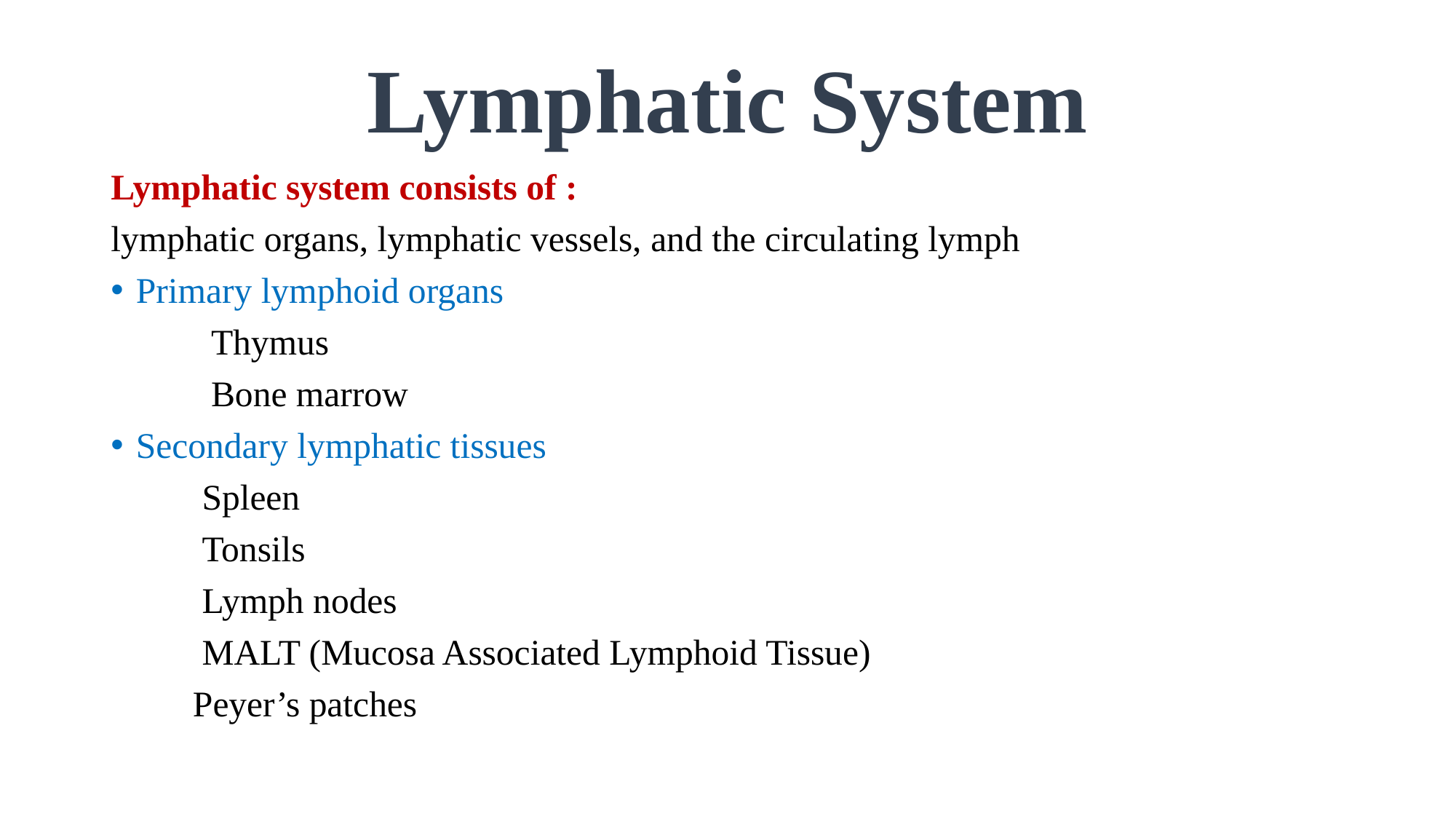

# Lymphatic System
Lymphatic system consists of :
lymphatic organs, lymphatic vessels, and the circulating lymph
Primary lymphoid organs
           Thymus
           Bone marrow
Secondary lymphatic tissues
          Spleen
          Tonsils
          Lymph nodes
          MALT (Mucosa Associated Lymphoid Tissue)
         Peyer’s patches